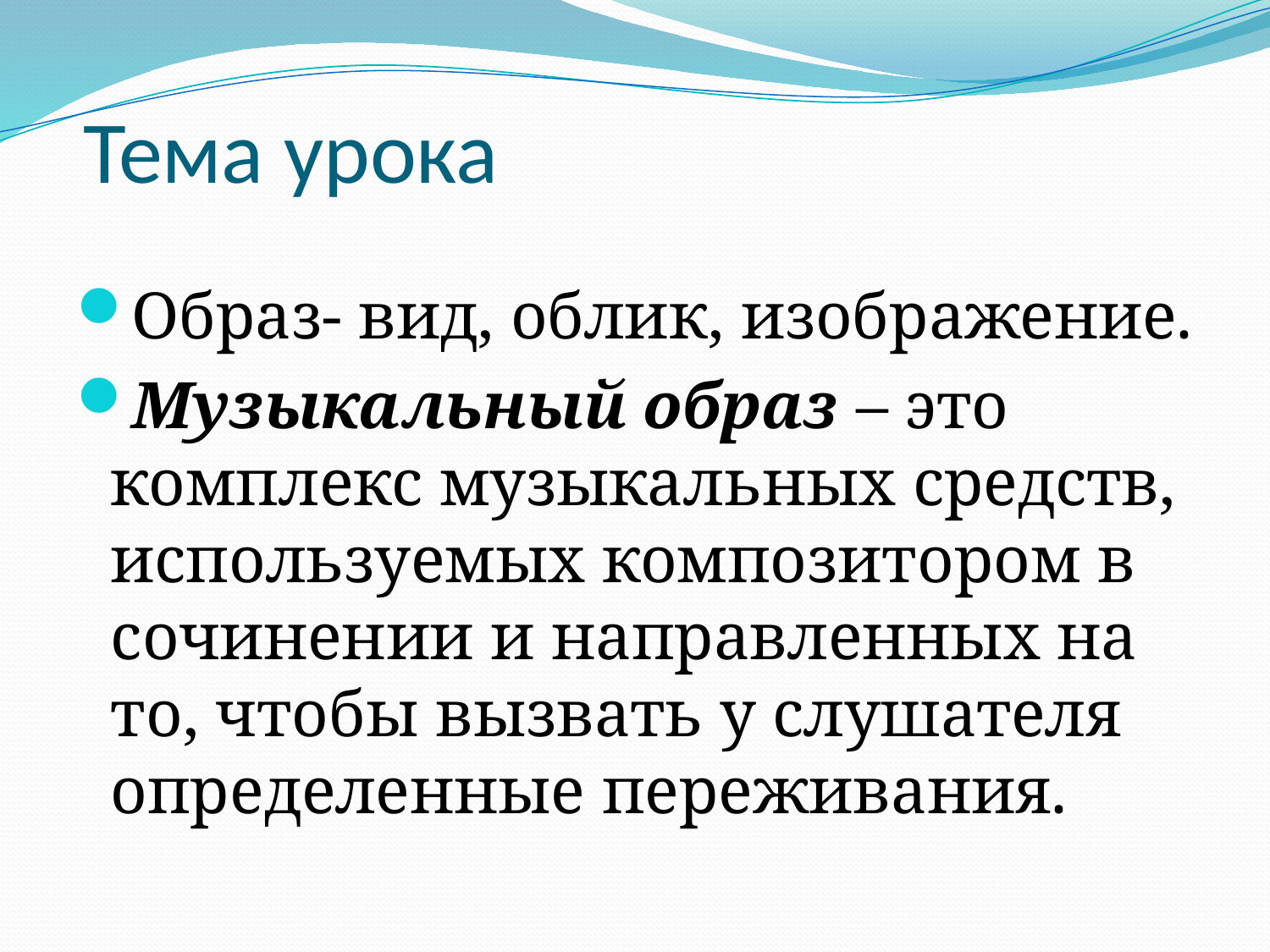

# Тема урока
Образ- вид, облик, изображение.
Музыкальный образ – это комплекс музыкальных средств, используемых композитором в сочинении и направленных на то, чтобы вызвать у слушателя определенные переживания.